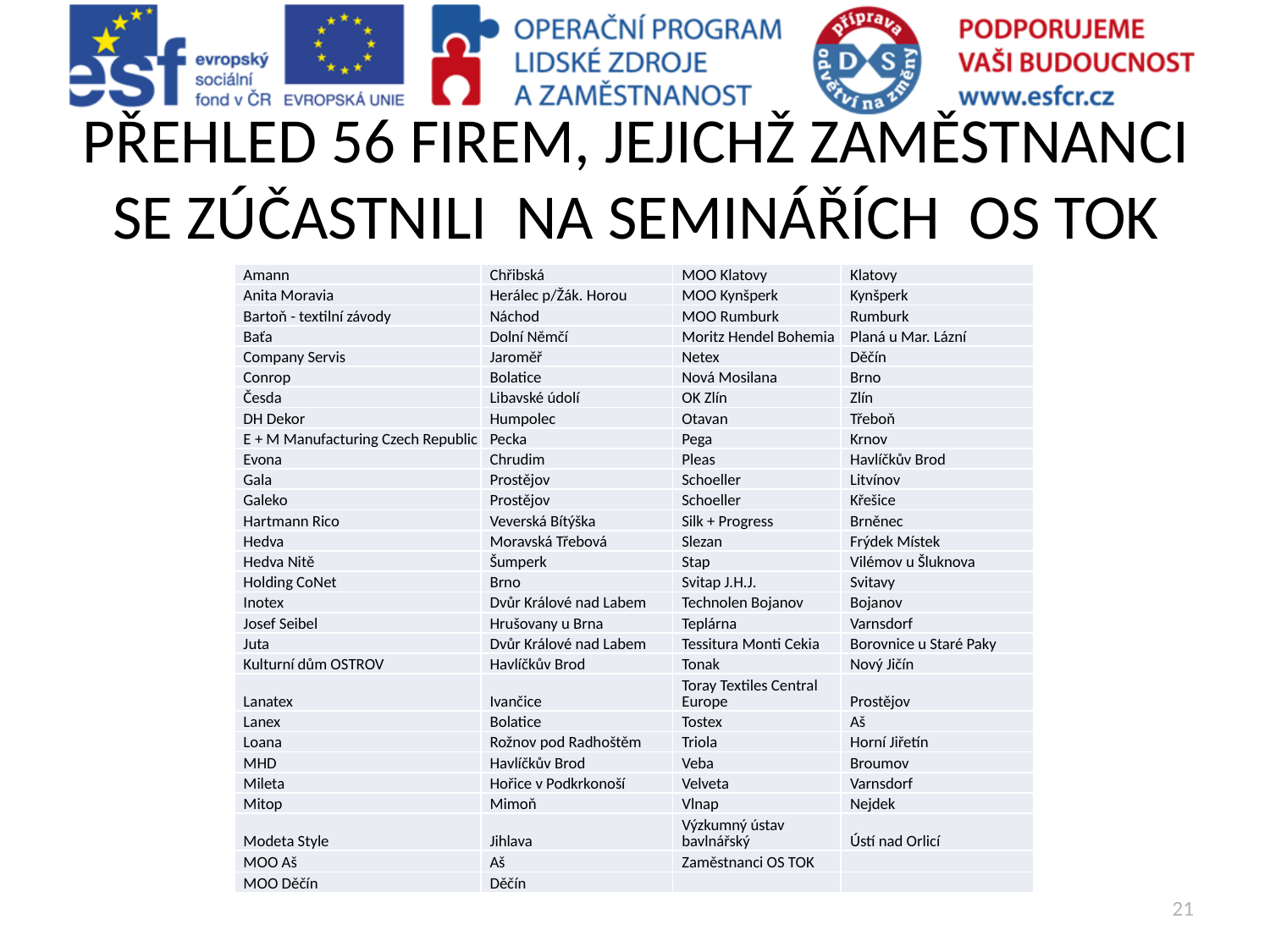

# PŘEHLED 56 FIREM, JEJICHŽ ZAMĚSTNANCI SE ZÚČASTNILI  NA SEMINÁŘÍCH  OS TOK
| Amann | Chřibská | MOO Klatovy | Klatovy |
| --- | --- | --- | --- |
| Anita Moravia | Herálec p/Žák. Horou | MOO Kynšperk | Kynšperk |
| Bartoň - textilní závody | Náchod | MOO Rumburk | Rumburk |
| Baťa | Dolní Němčí | Moritz Hendel Bohemia | Planá u Mar. Lázní |
| Company Servis | Jaroměř | Netex | Děčín |
| Conrop | Bolatice | Nová Mosilana | Brno |
| Česda | Libavské údolí | OK Zlín | Zlín |
| DH Dekor | Humpolec | Otavan | Třeboň |
| E + M Manufacturing Czech Republic | Pecka | Pega | Krnov |
| Evona | Chrudim | Pleas | Havlíčkův Brod |
| Gala | Prostějov | Schoeller | Litvínov |
| Galeko | Prostějov | Schoeller | Křešice |
| Hartmann Rico | Veverská Bítýška | Silk + Progress | Brněnec |
| Hedva | Moravská Třebová | Slezan | Frýdek Místek |
| Hedva Nitě | Šumperk | Stap | Vilémov u Šluknova |
| Holding CoNet | Brno | Svitap J.H.J. | Svitavy |
| Inotex | Dvůr Králové nad Labem | Technolen Bojanov | Bojanov |
| Josef Seibel | Hrušovany u Brna | Teplárna | Varnsdorf |
| Juta | Dvůr Králové nad Labem | Tessitura Monti Cekia | Borovnice u Staré Paky |
| Kulturní dům OSTROV | Havlíčkův Brod | Tonak | Nový Jičín |
| Lanatex | Ivančice | Toray Textiles Central Europe | Prostějov |
| Lanex | Bolatice | Tostex | Aš |
| Loana | Rožnov pod Radhoštěm | Triola | Horní Jiřetín |
| MHD | Havlíčkův Brod | Veba | Broumov |
| Mileta | Hořice v Podkrkonoší | Velveta | Varnsdorf |
| Mitop | Mimoň | Vlnap | Nejdek |
| Modeta Style | Jihlava | Výzkumný ústav bavlnářský | Ústí nad Orlicí |
| MOO Aš | Aš | Zaměstnanci OS TOK |  |
| MOO Děčín | Děčín |  |  |
21